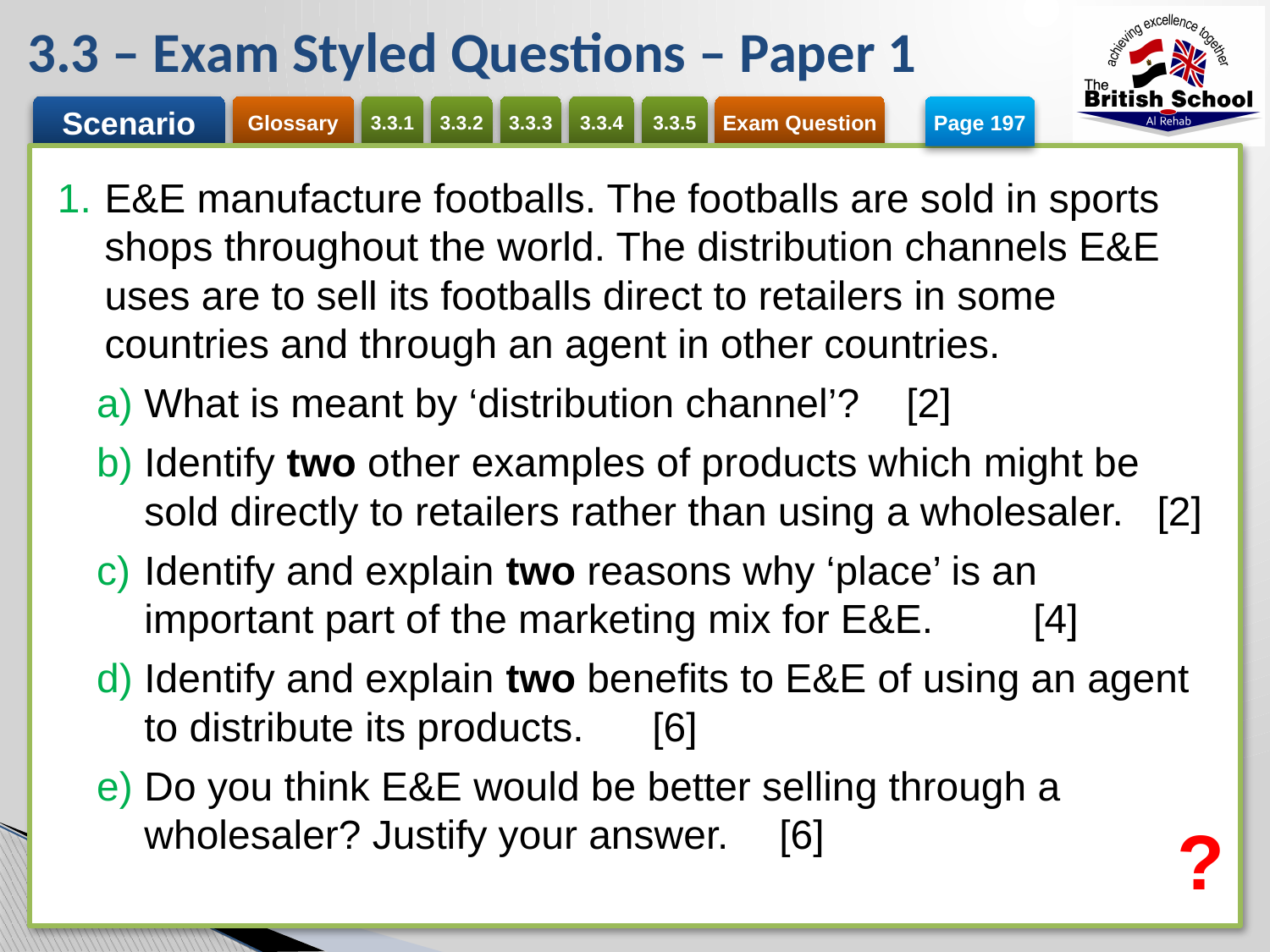

# 3.3 – Exam Styled Questions – Paper 1
Page 197
E&E manufacture footballs. The footballs are sold in sports shops throughout the world. The distribution channels E&E uses are to sell its footballs direct to retailers in some countries and through an agent in other countries.
What is meant by ‘distribution channel’?	[2]
Identify two other examples of products which might be sold directly to retailers rather than using a wholesaler.   [2]
Identify and explain two reasons why ‘place’ is an important part of the marketing mix for E&E.	[4]
Identify and explain two benefits to E&E of using an agent to distribute its products.	[6]
Do you think E&E would be better selling through a wholesaler? Justify your answer.	[6]
?